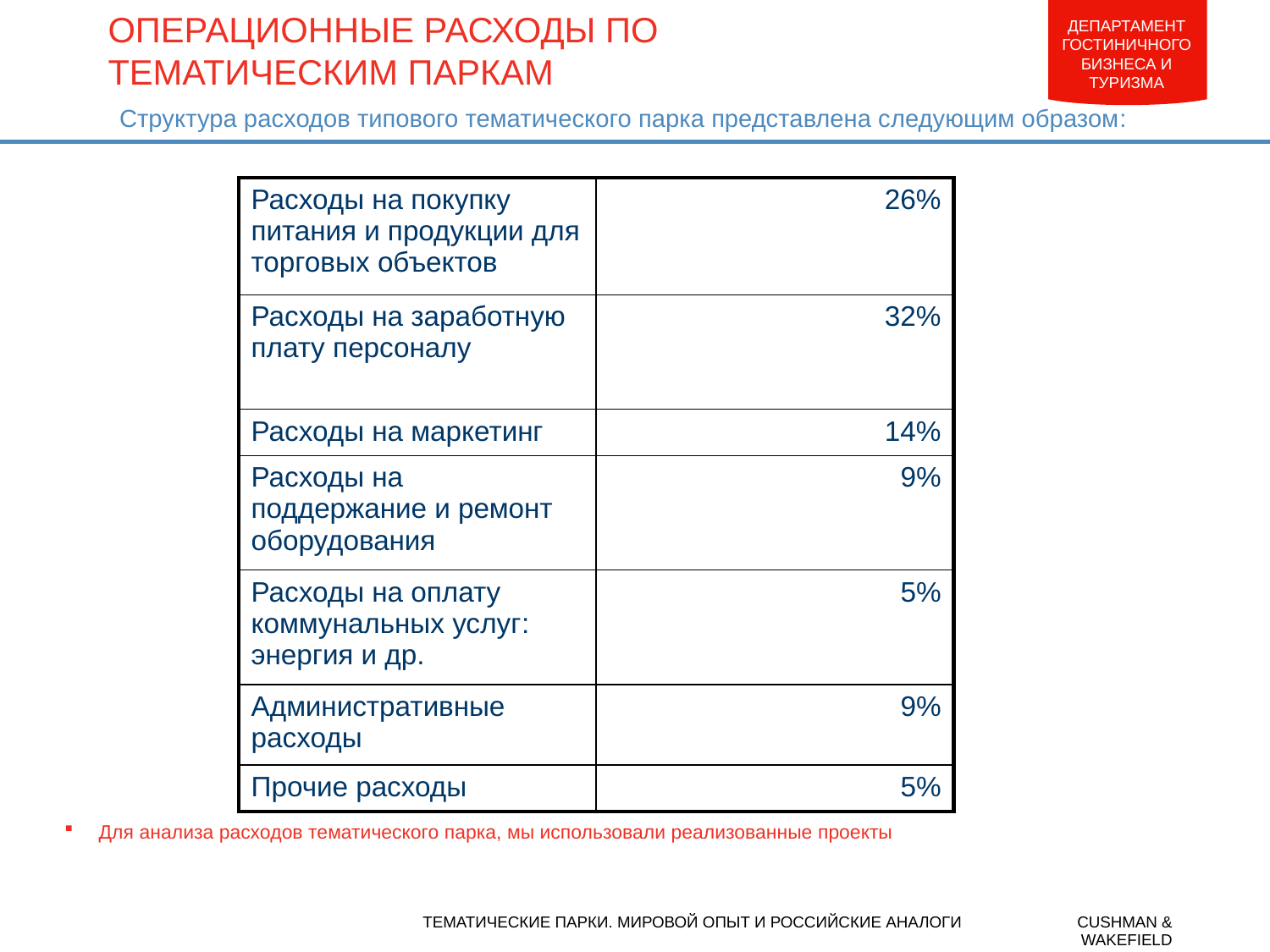

ОПЕРАЦИОННЫЕ РАСХОДЫ ПО ТЕМАТИЧЕСКИМ ПАРКАМ
Структура расходов типового тематического парка представлена следующим образом:
| Расходы на покупку питания и продукции для торговых объектов | 26% |
| --- | --- |
| Расходы на заработную плату персоналу | 32% |
| Расходы на маркетинг | 14% |
| Расходы на поддержание и ремонт оборудования | 9% |
| Расходы на оплату коммунальных услуг: энергия и др. | 5% |
| Административные расходы | 9% |
| Прочие расходы | 5% |
 Для анализа расходов тематического парка, мы использовали реализованные проекты